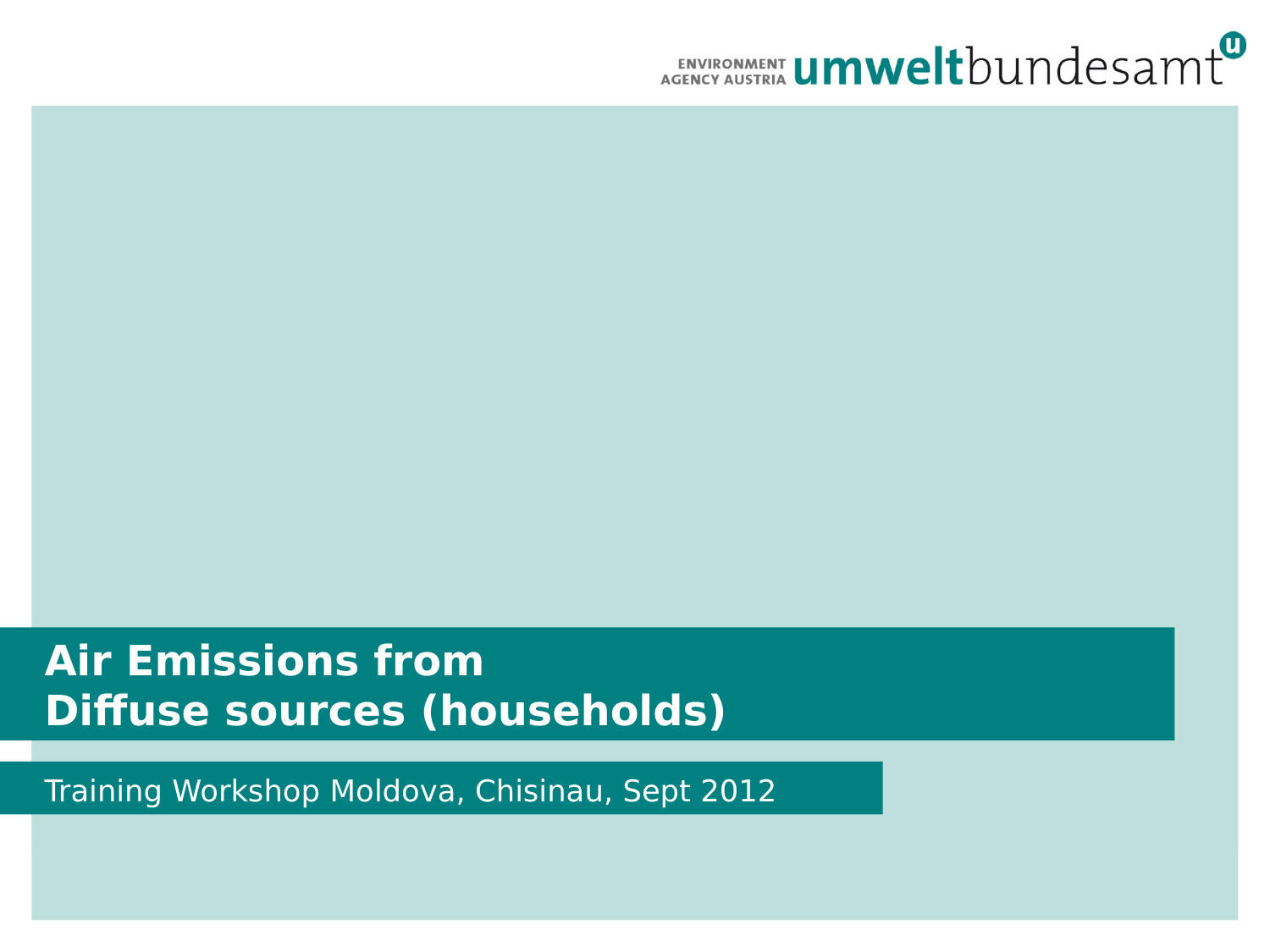

# Air Emissions from Diffuse sources (households)

Training Workshop Moldova, Chisinau, Sept 2012
1